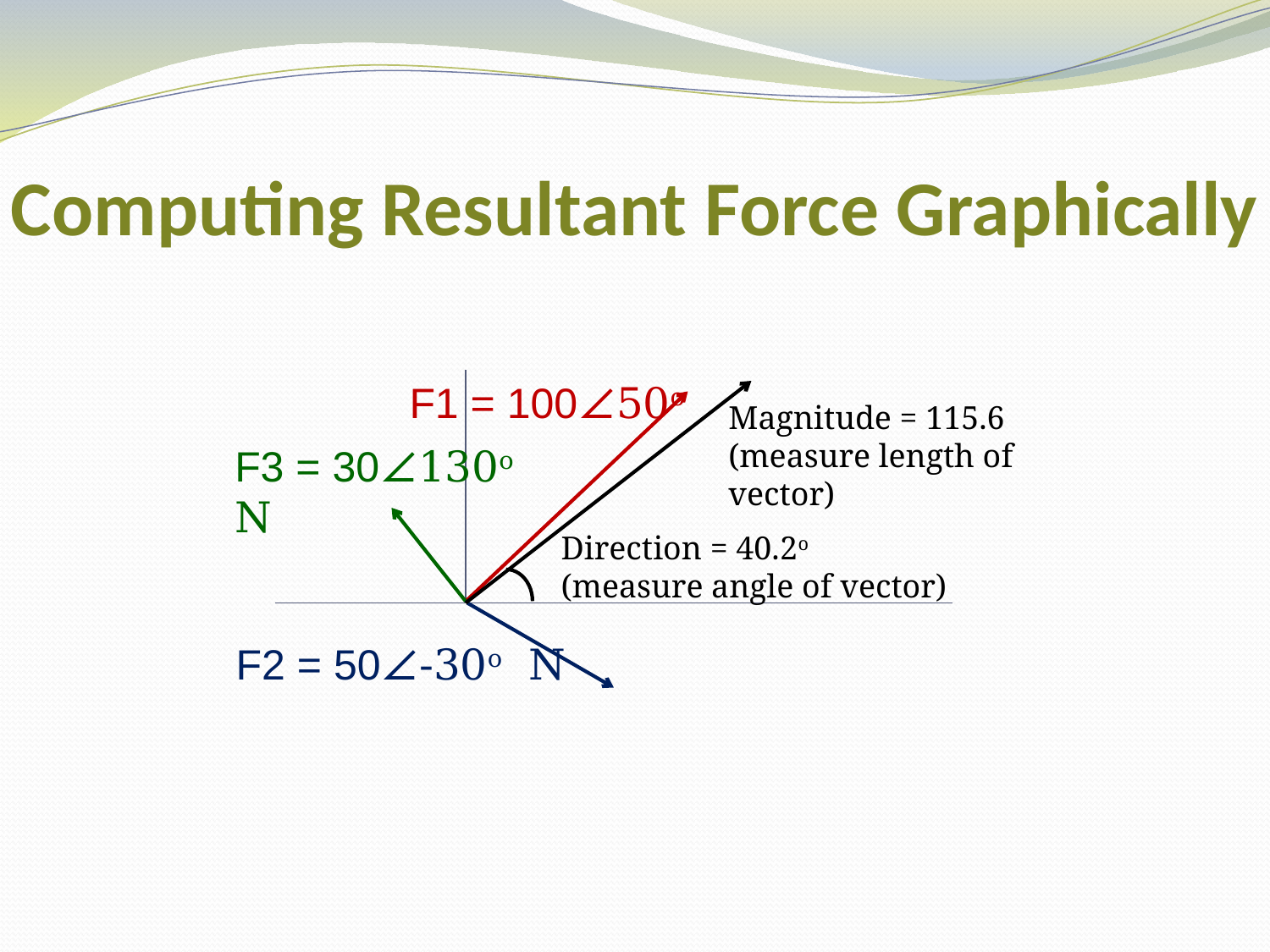

# Computing Resultant Force Graphically
F1 = 100∠50o
Magnitude = 115.6
(measure length of vector)
F3 = 30∠130o  N
Direction = 40.2o
(measure angle of vector)

F2 = 50∠-30o  N